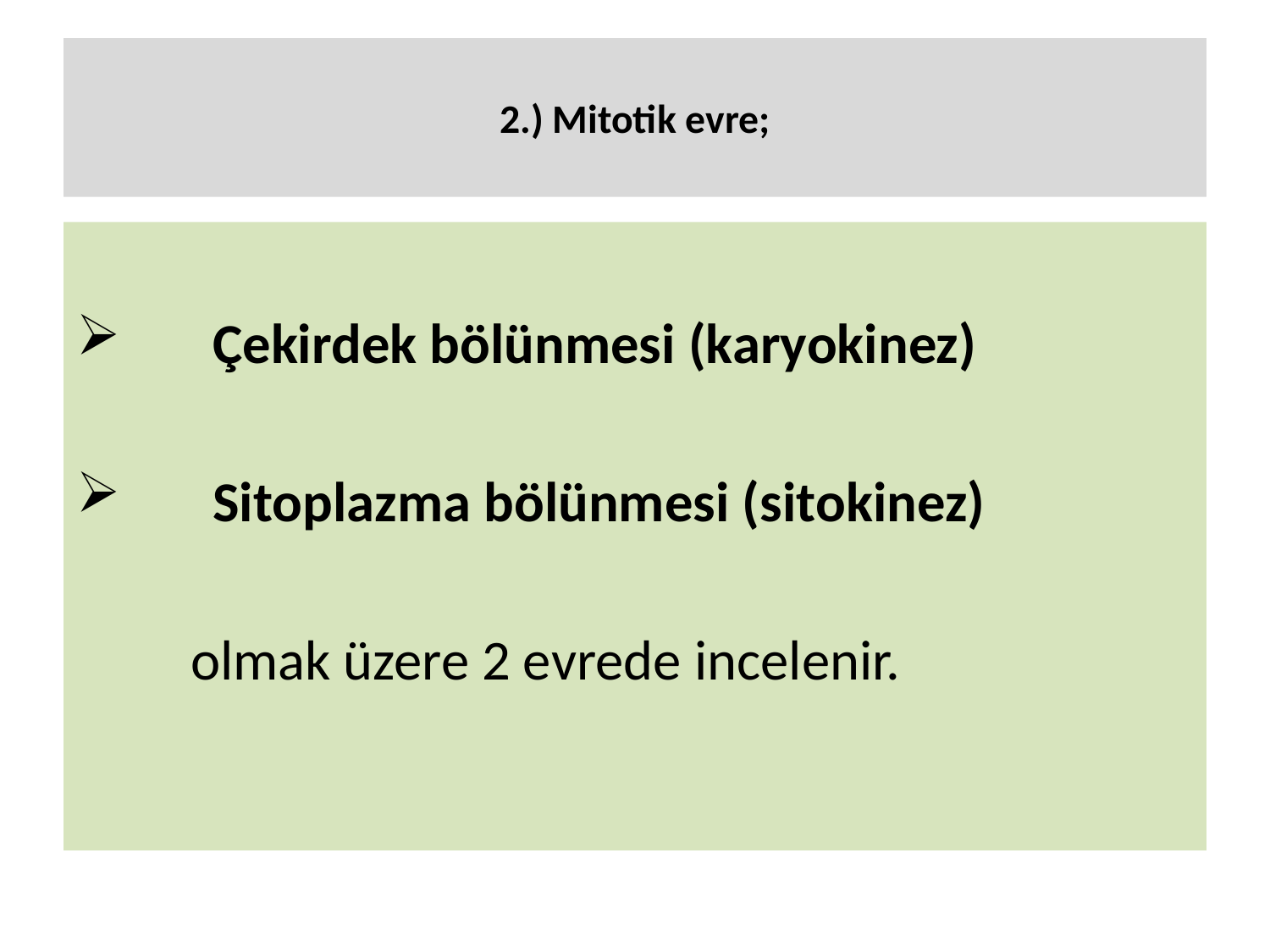

# 2.) Mitotik evre;

       Çekirdek bölünmesi (karyokinez)

       Sitoplazma bölünmesi (sitokinez)

         olmak üzere 2 evrede incelenir.